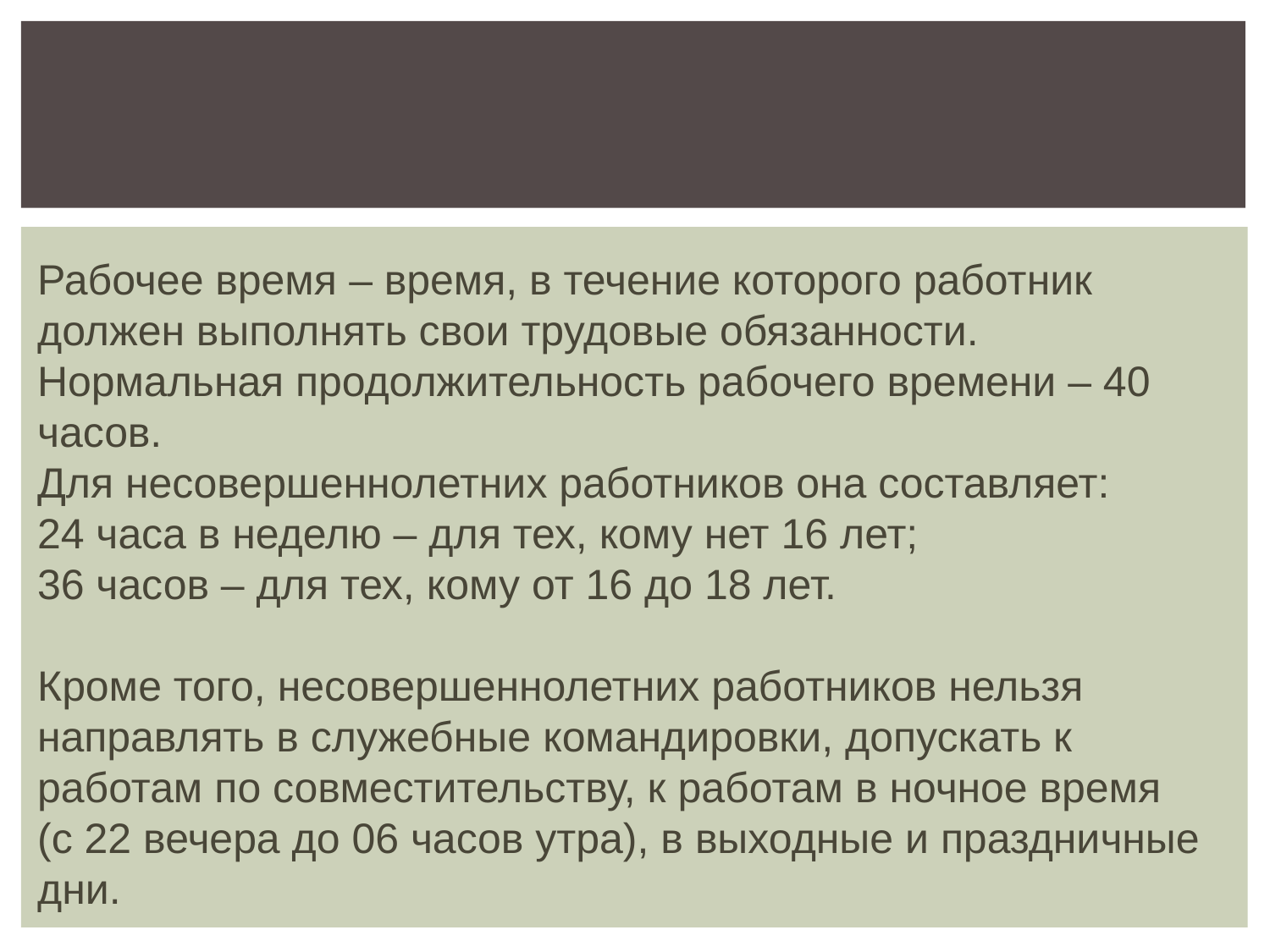

Рабочее время – время, в течение которого работник должен выполнять свои трудовые обязанности.
Нормальная продолжительность рабочего времени – 40 часов.
Для несовершеннолетних работников она составляет:
24 часа в неделю – для тех, кому нет 16 лет;
36 часов – для тех, кому от 16 до 18 лет.

Кроме того, несовершеннолетних работников нельзя направлять в служебные командировки, допускать к работам по совместительству, к работам в ночное время (с 22 вечера до 06 часов утра), в выходные и праздничные дни.